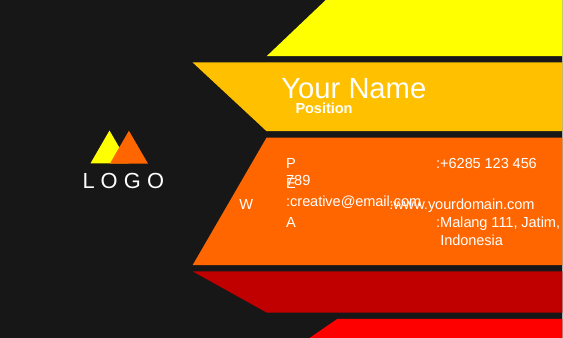

Your Name
 Position

LOGO
P	:+6285 123 456 789
E	:creative@email.com
W	:www.yourdomain.com

A	:Malang 111, Jatim,
	 Indonesia